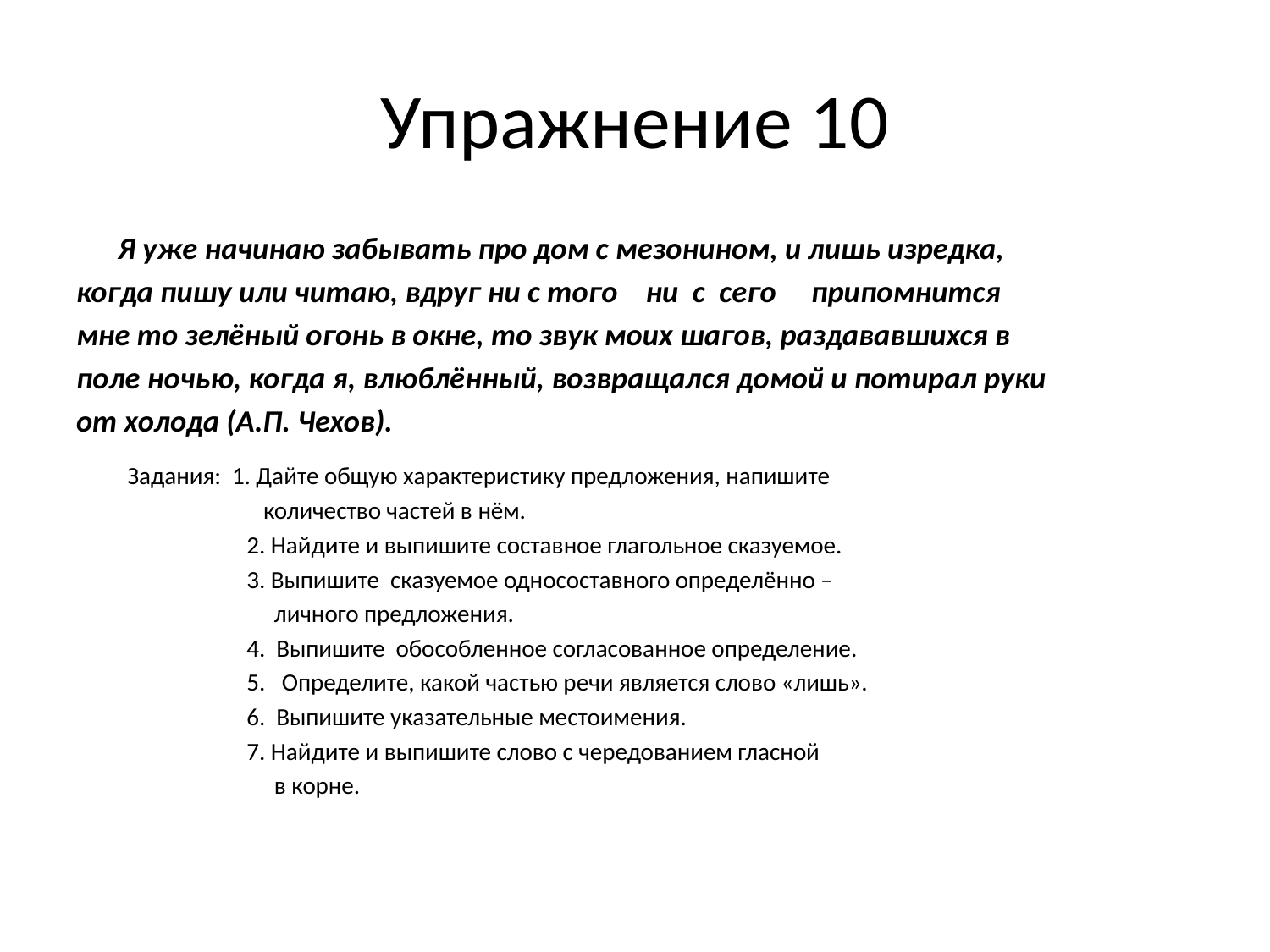

# Упражнение 10
     	Я уже начинаю забывать про дом с мезонином, и лишь изредка,
когда пишу или читаю, вдруг ни с того    ни  с  сего     припомнится
мне то зелёный огонь в окне, то звук моих шагов, раздававшихся в
поле ночью, когда я, влюблённый, возвращался домой и потирал руки
от холода (А.П. Чехов).

           Задания:  1. Дайте общую характеристику предложения, напишите
                                  количество частей в нём.
                               2. Найдите и выпишите составное глагольное сказуемое.
                               3. Выпишите  сказуемое односоставного определённо –
                                    личного предложения.
                               4.  Выпишите  обособленное согласованное определение.
                               5.   Определите, какой частью речи является слово «лишь».
                               6.  Выпишите указательные местоимения.
                               7. Найдите и выпишите слово с чередованием гласной
                                    в корне.